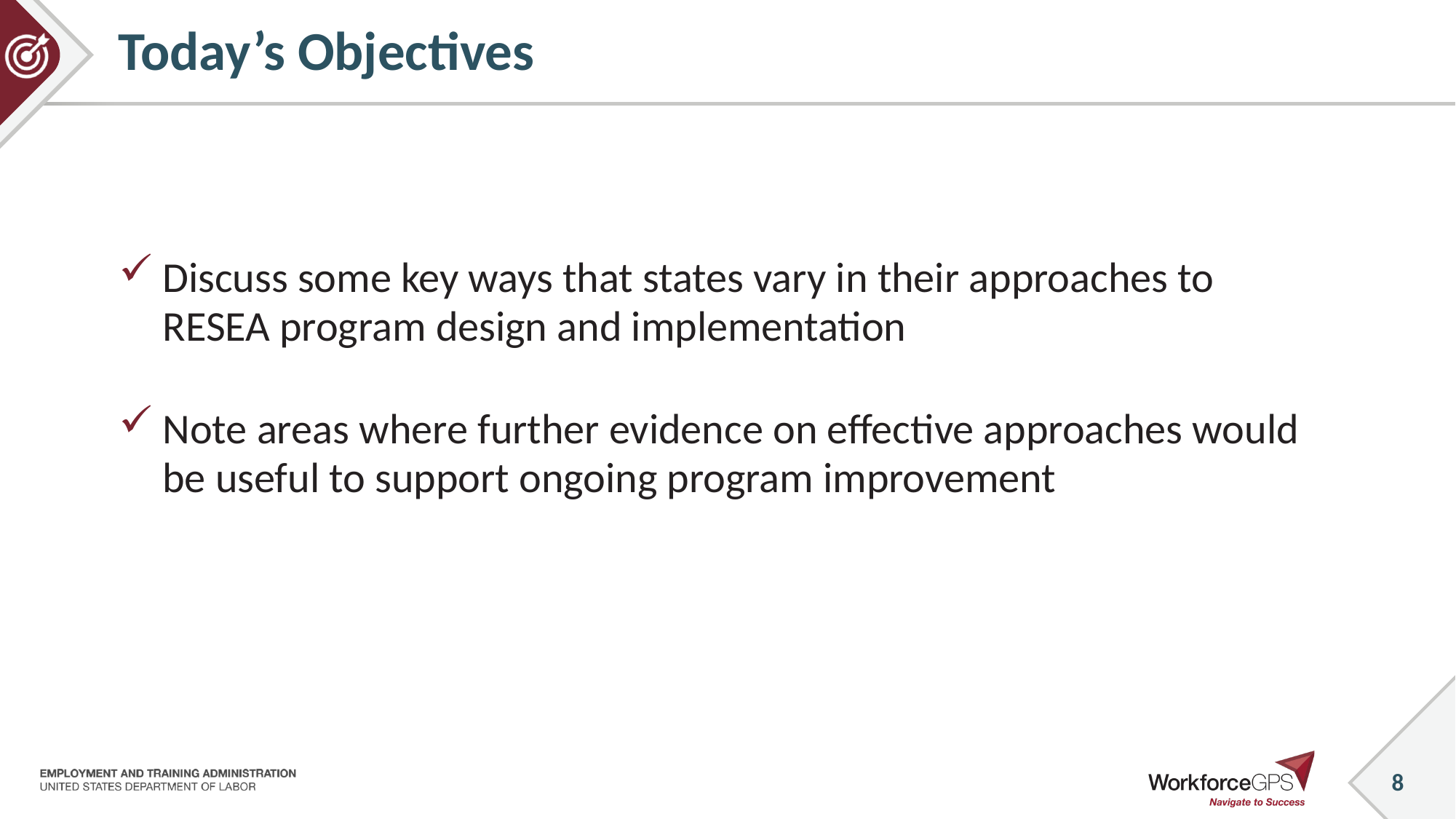

# Today’s Objectives
Discuss some key ways that states vary in their approaches to RESEA program design and implementation
Note areas where further evidence on effective approaches would be useful to support ongoing program improvement
8